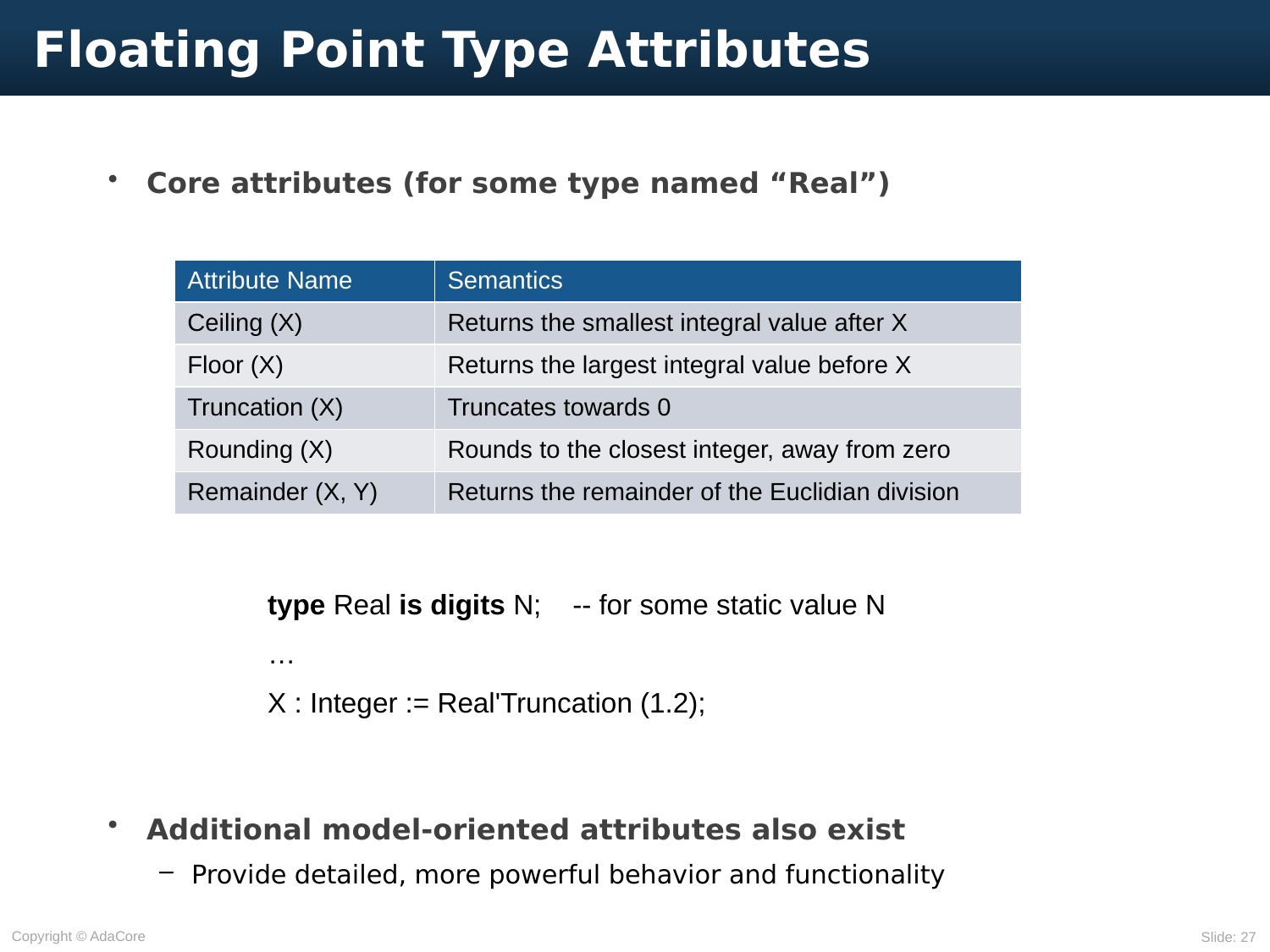

# Floating Point Type Attributes
Core attributes (for some type named “Real”)

Additional model-oriented attributes also exist
Provide detailed, more powerful behavior and functionality
| Attribute Name | Semantics |
| --- | --- |
| Ceiling (X) | Returns the smallest integral value after X |
| Floor (X) | Returns the largest integral value before X |
| Truncation (X) | Truncates towards 0 |
| Rounding (X) | Rounds to the closest integer, away from zero |
| Remainder (X, Y) | Returns the remainder of the Euclidian division |
type Real is digits N;    -- for some static value N
…
X : Integer := Real'Truncation (1.2);